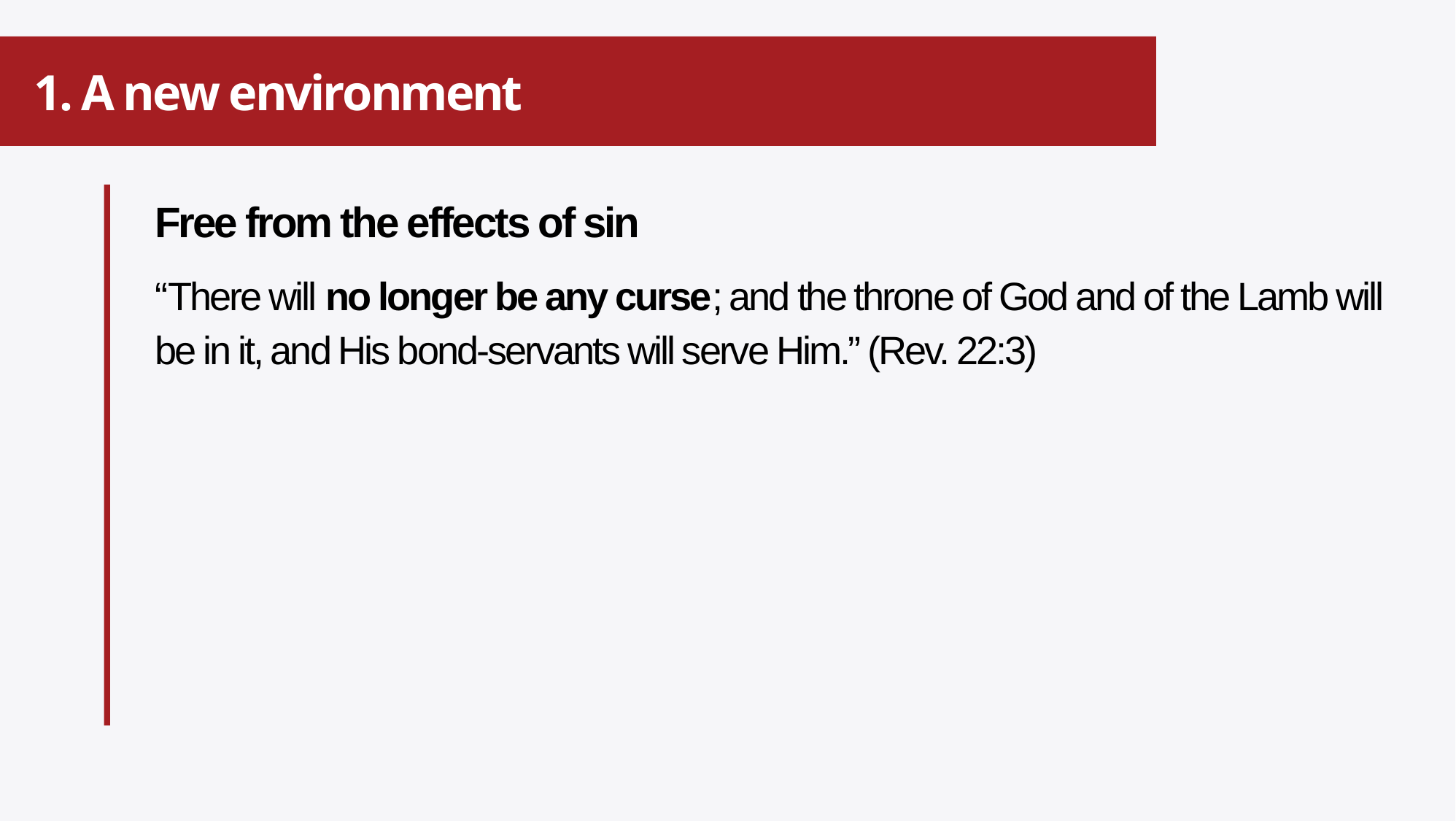

# 1. A new environment
Free from the effects of sin
“There will no longer be any curse; and the throne of God and of the Lamb will be in it, and His bond-servants will serve Him.” (Rev. 22:3)